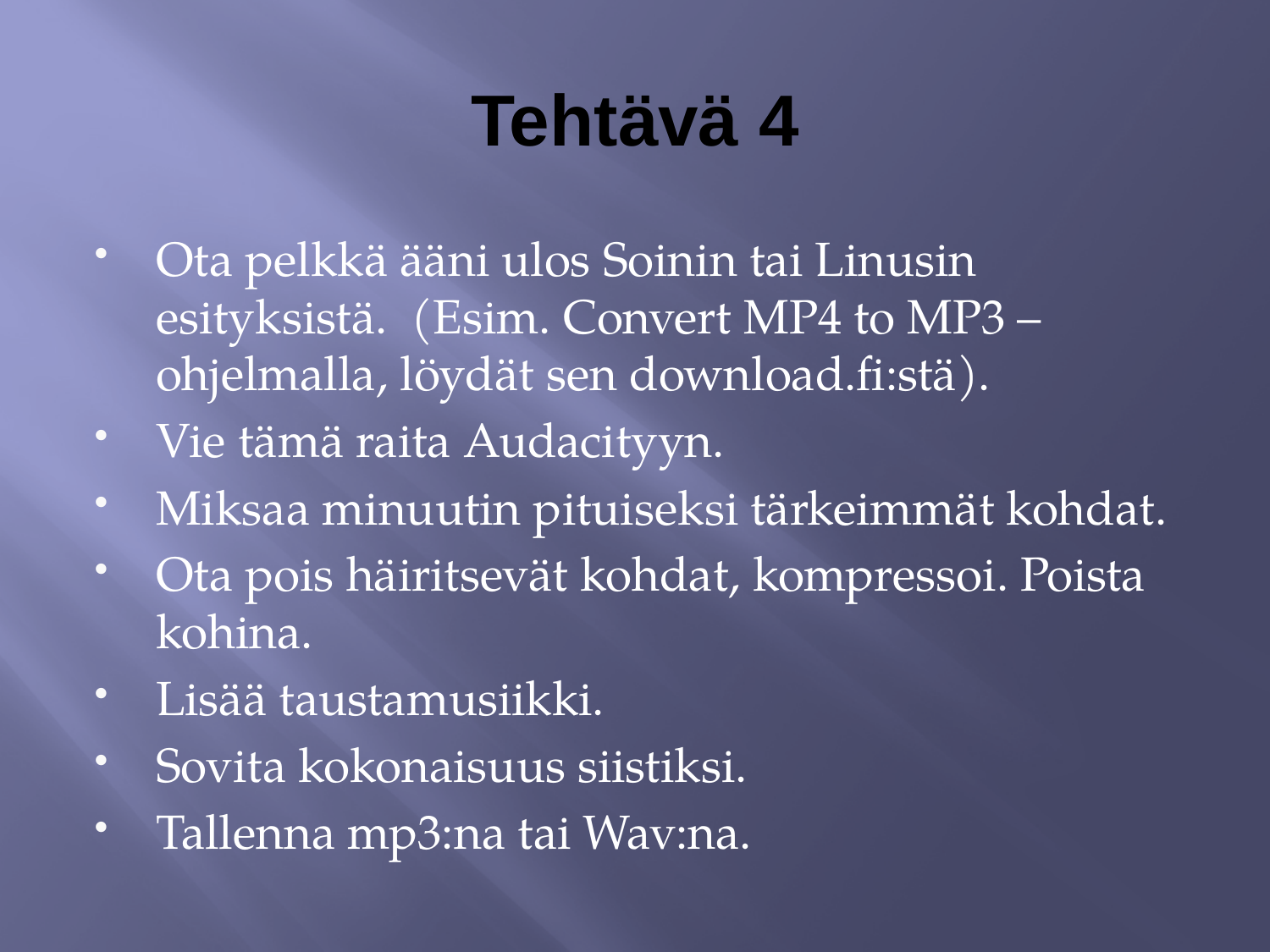

# Tehtävä 4
Ota pelkkä ääni ulos Soinin tai Linusin esityksistä.  (Esim. Convert MP4 to MP3 –ohjelmalla, löydät sen download.fi:stä).
Vie tämä raita Audacityyn.
Miksaa minuutin pituiseksi tärkeimmät kohdat.
Ota pois häiritsevät kohdat, kompressoi. Poista kohina.
Lisää taustamusiikki.
Sovita kokonaisuus siistiksi.
Tallenna mp3:na tai Wav:na.